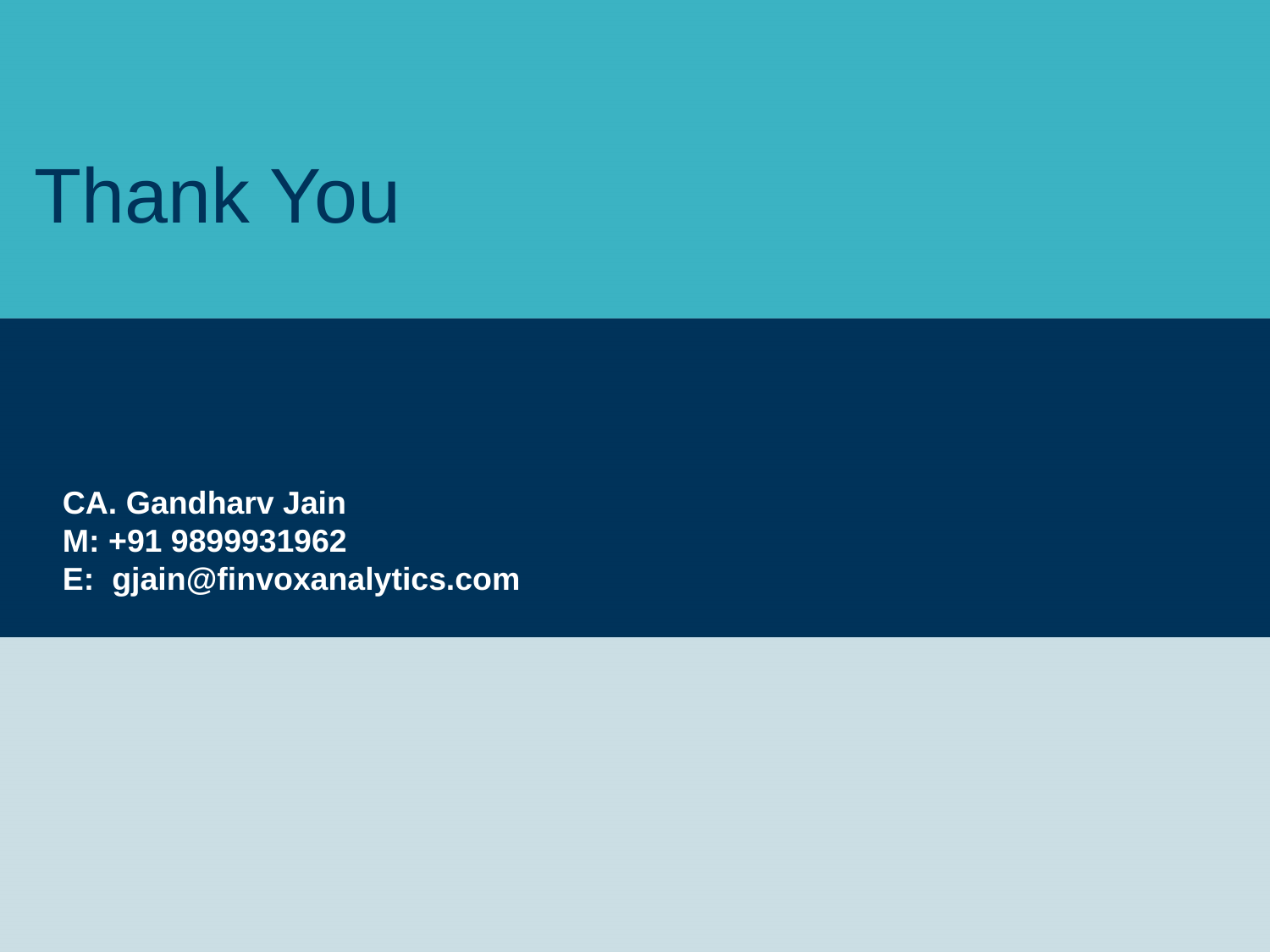

Thank You
CA. Gandharv Jain
M: +91 9899931962
E:  gjain@finvoxanalytics.com